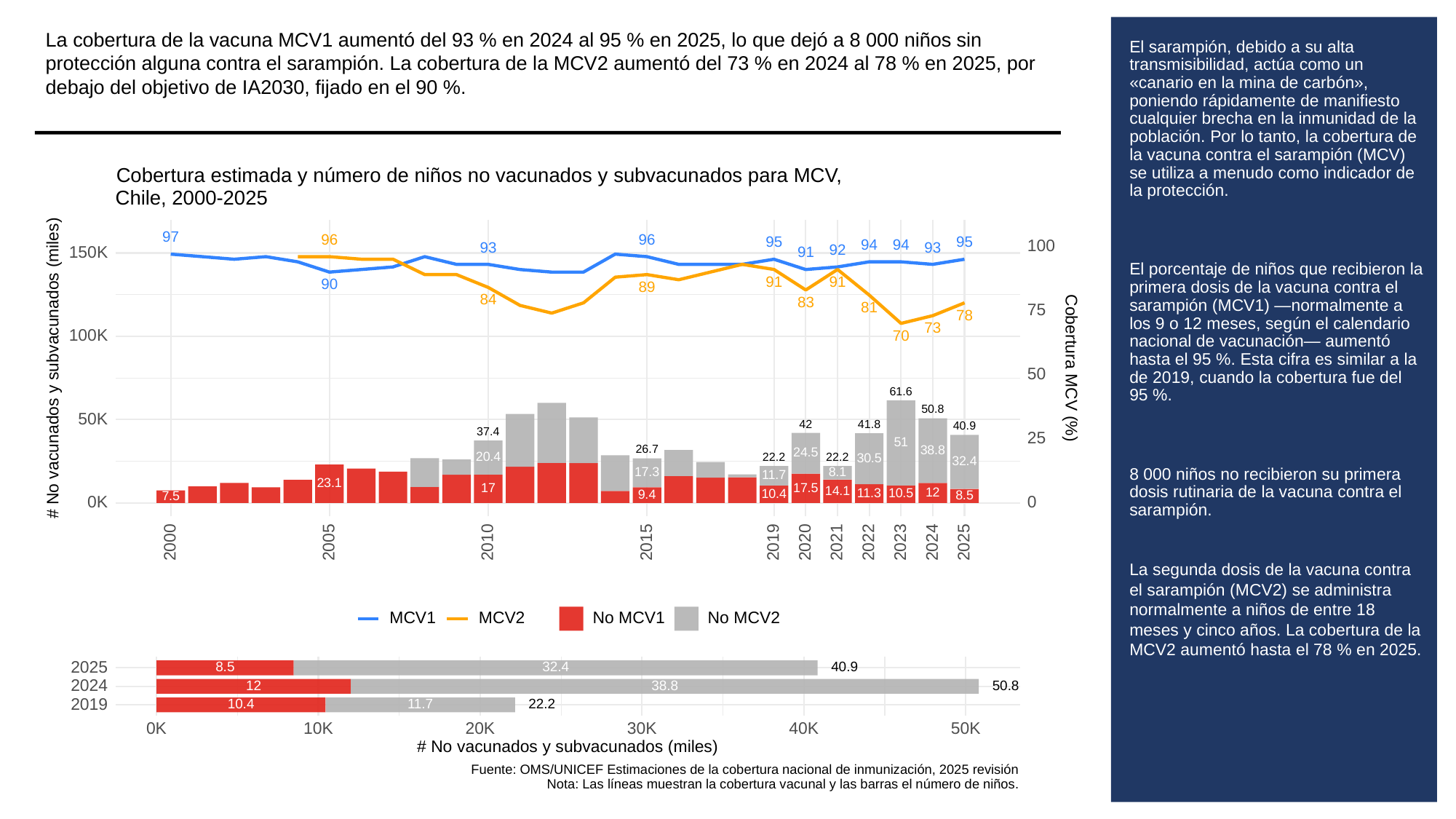

La cobertura de la vacuna MCV1 aumentó del 93 % en 2024 al 95 % en 2025, lo que dejó a 8 000 niños sin protección alguna contra el sarampión. La cobertura de la MCV2 aumentó del 73 % en 2024 al 78 % en 2025, por debajo del objetivo de IA2030, fijado en el 90 %.
# El sarampión, debido a su alta transmisibilidad, actúa como un «canario en la mina de carbón», poniendo rápidamente de manifiesto cualquier brecha en la inmunidad de la población. Por lo tanto, la cobertura de la vacuna contra el sarampión (MCV) se utiliza a menudo como indicador de la protección.

El porcentaje de niños que recibieron la primera dosis de la vacuna contra el sarampión (MCV1) —normalmente a los 9 o 12 meses, según el calendario nacional de vacunación— aumentó hasta el 95 %. Esta cifra es similar a la de 2019, cuando la cobertura fue del 95 %.

8 000 niños no recibieron su primera dosis rutinaria de la vacuna contra el sarampión.

La segunda dosis de la vacuna contra el sarampión (MCV2) se administra normalmente a niños de entre 18 meses y cinco años. La cobertura de la MCV2 aumentó hasta el 78 % en 2025.

Cobertura estimada y número de niños no vacunados y subvacunados para MCV,
Chile, 2000-2025

97
96
96
95
95
94
94
100
93
93
92
150K
91

91
91
90
89

84
83
81
75
78
73
100K
70

# No vacunados y subvacunados (miles)
Cobertura MCV (%)
50

61.6

50.8
50K

42
41.8
40.9
37.4
25

51

26.7
38.8
24.5

20.4
22.2
22.2
30.5

32.4

8.1
17.3

11.7

23.1

17.5

17

14.1

12
11.3

10.5
10.4
9.4

8.5
7.5
0K
0

2023
2000
2005
2010
2015
2019
2020
2021
2022
2024
2025

MCV1
MCV2
No MCV1
No MCV2

2025
32.4
8.5
40.9

2024
38.8
50.8
12

2019
10.4
11.7
22.2

30K
0K
10K
20K
40K
50K
# No vacunados y subvacunados (miles)
Fuente: OMS/UNICEF Estimaciones de la cobertura nacional de inmunización, 2025 revisión
Nota: Las líneas muestran la cobertura vacunal y las barras el número de niños.